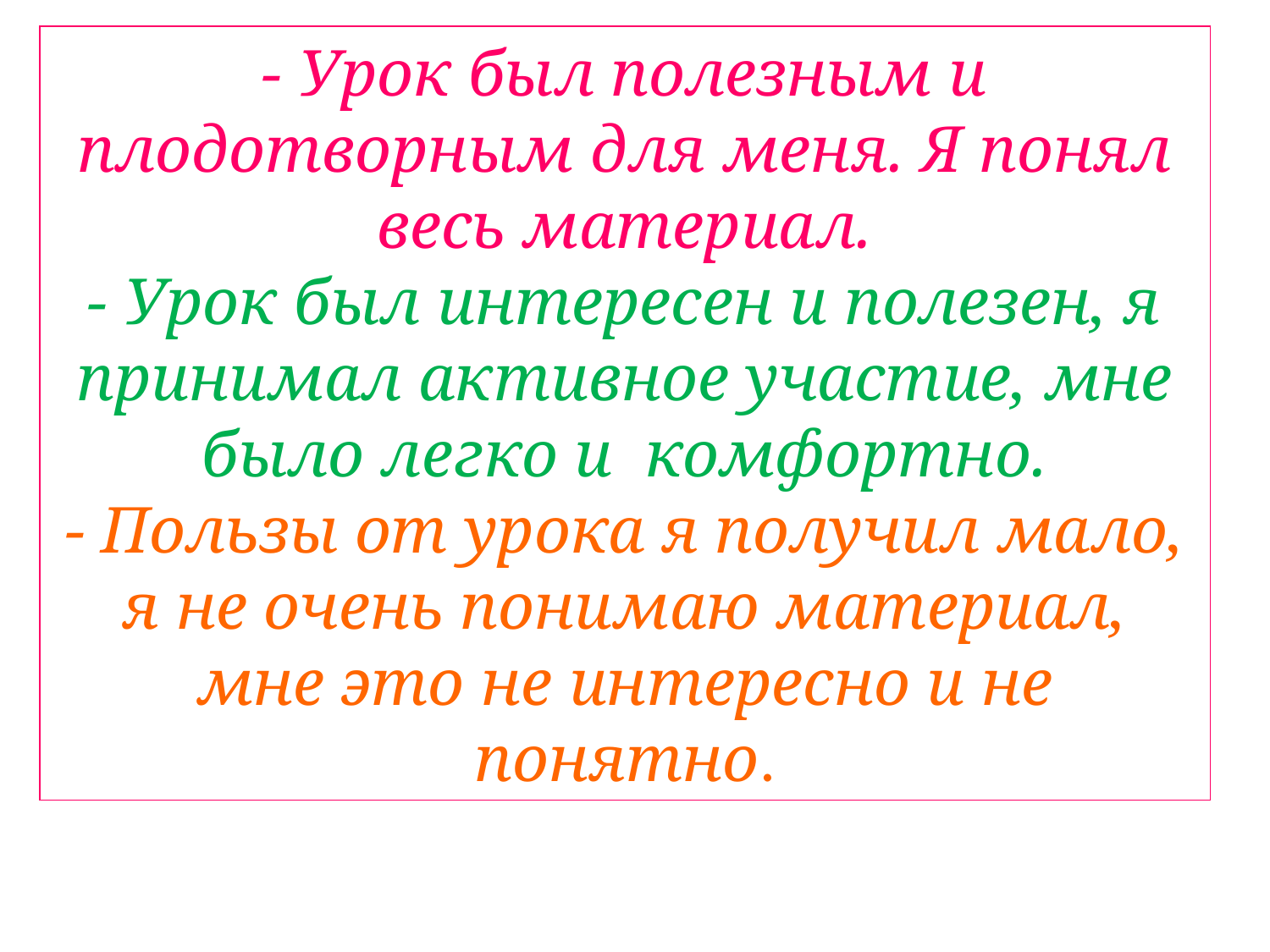

- Урок был полезным и плодотворным для меня. Я понял весь материал.
- Урок был интересен и полезен, я принимал активное участие, мне было легко и  комфортно.
- Пользы от урока я получил мало, я не очень понимаю материал, мне это не интересно и не понятно.